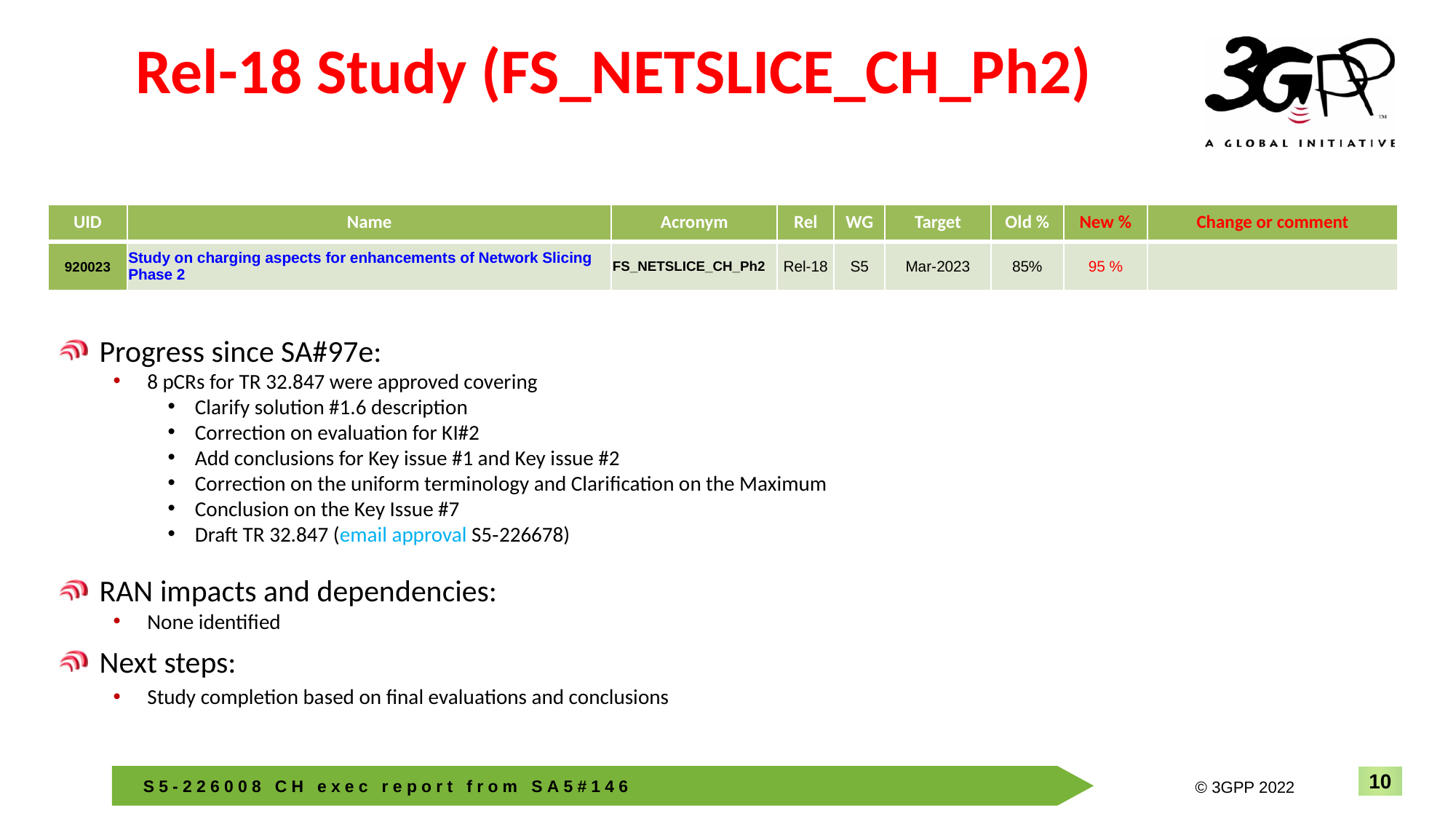

# Rel-18 Study (FS_NETSLICE_CH_Ph2)
| UID | Name | Acronym | Rel | WG | Target | Old % | New % | Change or comment |
| --- | --- | --- | --- | --- | --- | --- | --- | --- |
| 920023 | Study on charging aspects for enhancements of Network Slicing Phase 2 | FS\_NETSLICE\_CH\_Ph2 | Rel-18 | S5 | Mar-2023 | 85% | 95 % |  |
Progress since SA#97e:
8 pCRs for TR 32.847 were approved covering
Clarify solution #1.6 description
Correction on evaluation for KI#2
Add conclusions for Key issue #1 and Key issue #2
Correction on the uniform terminology and Clarification on the Maximum
Conclusion on the Key Issue #7
Draft TR 32.847 (email approval S5‑226678)

RAN impacts and dependencies:
None identified
Next steps:
Study completion based on final evaluations and conclusions